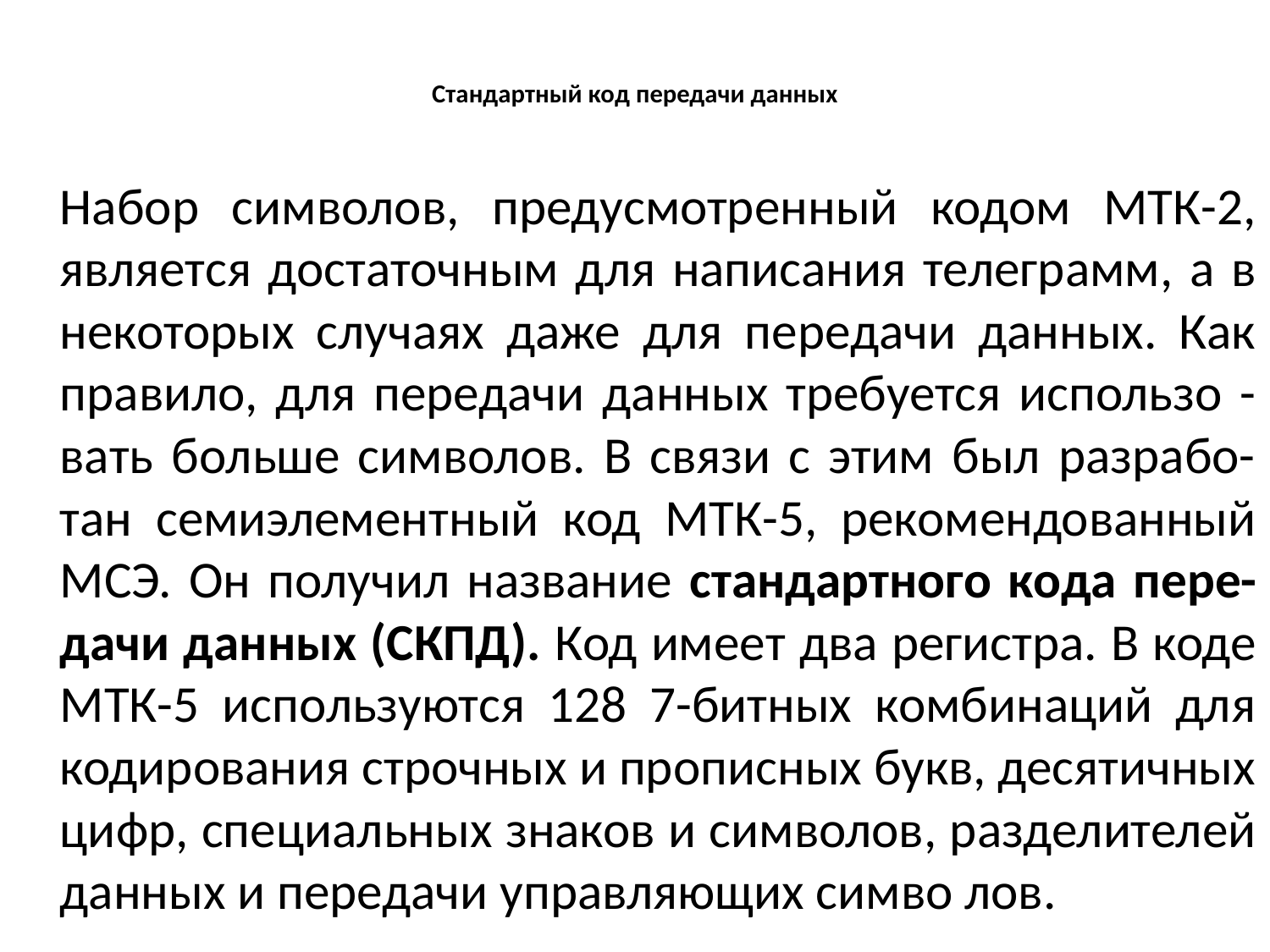

# Стандартный код передачи данных
	Набор символов, предусмотренный кодом МТК-2, является достаточным для написания телеграмм, а в некоторых случаях даже для передачи данных. Как правило, для передачи данных требуется использо -вать больше символов. В связи с этим был разрабо- тан семиэлементный код МТК-5, рекомендованный МСЭ. Он получил название стандартного кода пере- дачи данных (СКПД). Код имеет два регистра. В коде МТК-5 используются 128 7-битных комбинаций для кодирования строчных и прописных букв, десятичных цифр, специальных знаков и символов, разделителей данных и передачи управляющих симво лов.